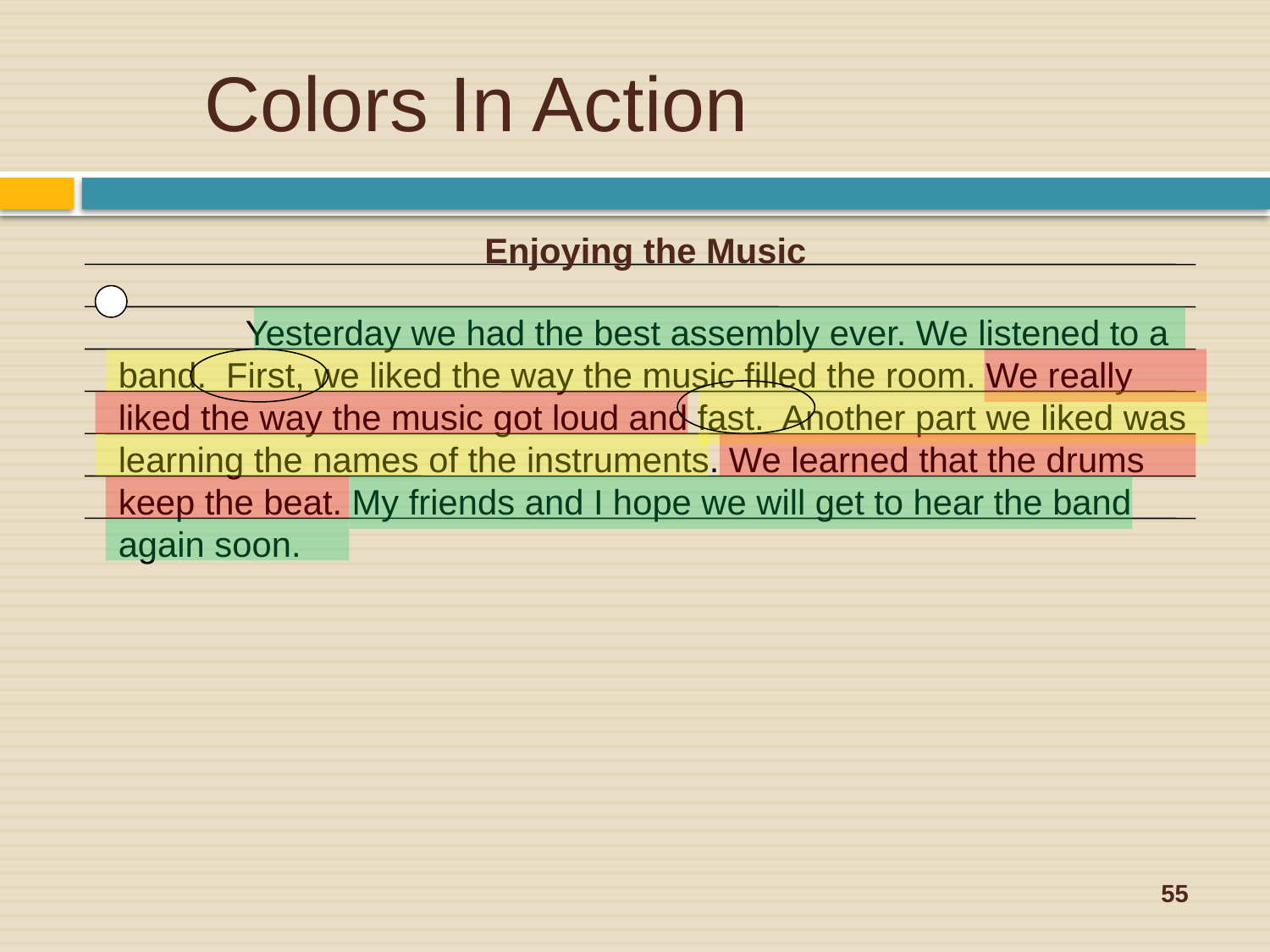

# Colors In Action
Enjoying the Music

	Yesterday we had the best assembly ever. We listened to a band.  First, we liked the way the music filled the room. We really liked the way the music got loud and fast.  Another part we liked was learning the names of the instruments. We learned that the drums keep the beat. My friends and I hope we will get to hear the band again soon.

55